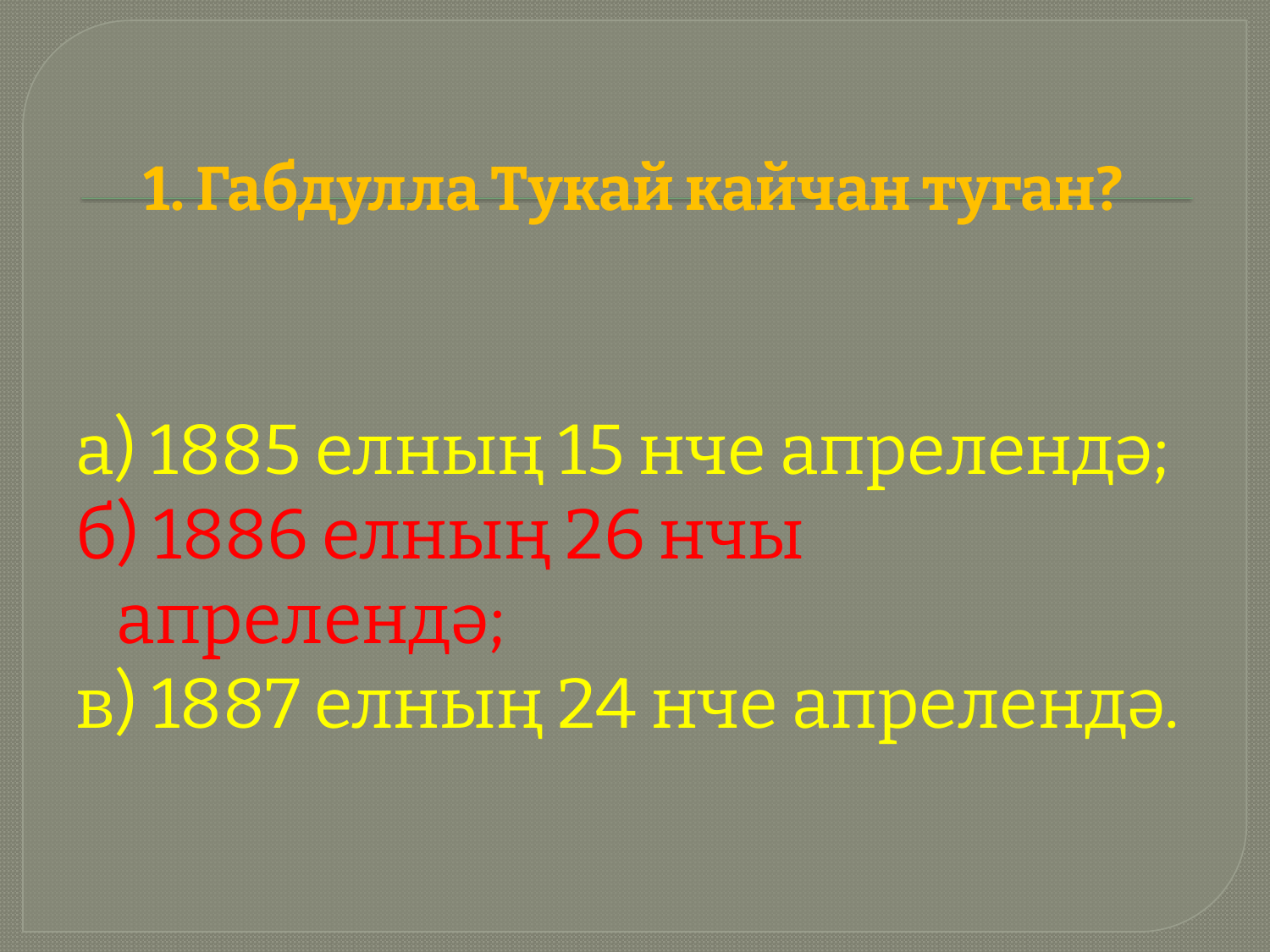

# 1. Габдулла Тукай кайчан туган?

а) 1885 елның 15 нче апрелендә;
б) 1886 елның 26 нчы апрелендә;
в) 1887 елның 24 нче апрелендә.